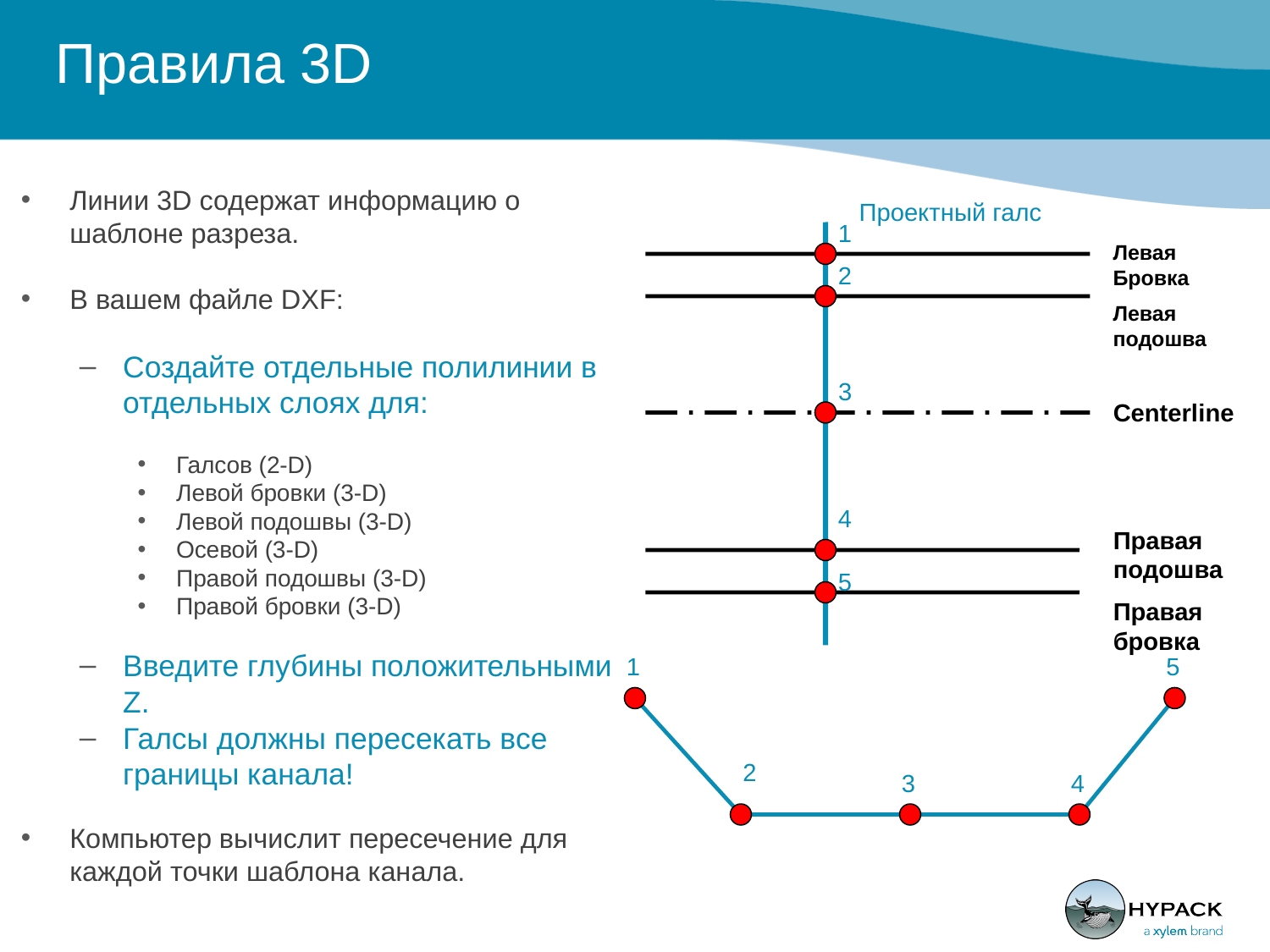

# Правила 3D

Линии 3D содержат информацию о шаблоне разреза.

В вашем файле DXF:

Создайте отдельные полилинии в отдельных слоях для:

Галсов (2-D)
Левой бровки (3-D)
Левой подошвы (3-D)
Осевой (3-D)
Правой подошвы (3-D)
Правой бровки (3-D)

Введите глубины положительными Z.
Галсы должны пересекать все границы канала!

Компьютер вычислит пересечение для каждой точки шаблона канала.
Проектный галс
1

Левая Бровка
Левая подошва

2

3
Centerline

4
Правая подошва
Правая бровка

5

1
5

2
3
4